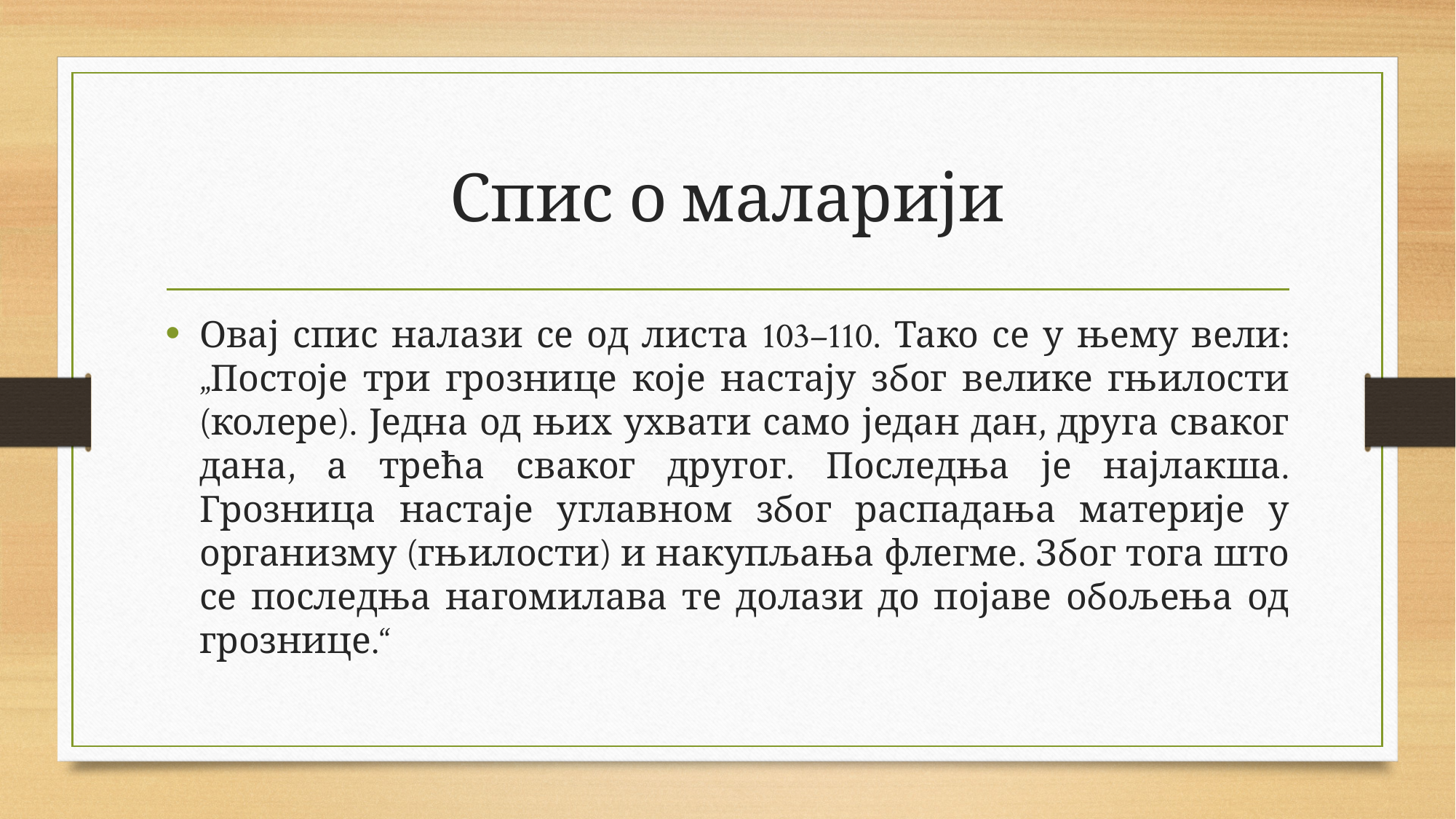

# Спис о маларији
Овај спис налази се од листа 103–110. Тако се у њему вели: „Постоје три грознице које настају због велике гњилости (колере). Једна од њих ухвати само један дан, друга сваког дана, а трећа сваког другог. Последња је најлакша. Грозница настаје углавном због распадања материје у организму (гњилости) и накупљања флегме. Због тога што се последња нагомилава те долази до појаве обољења од грознице.“